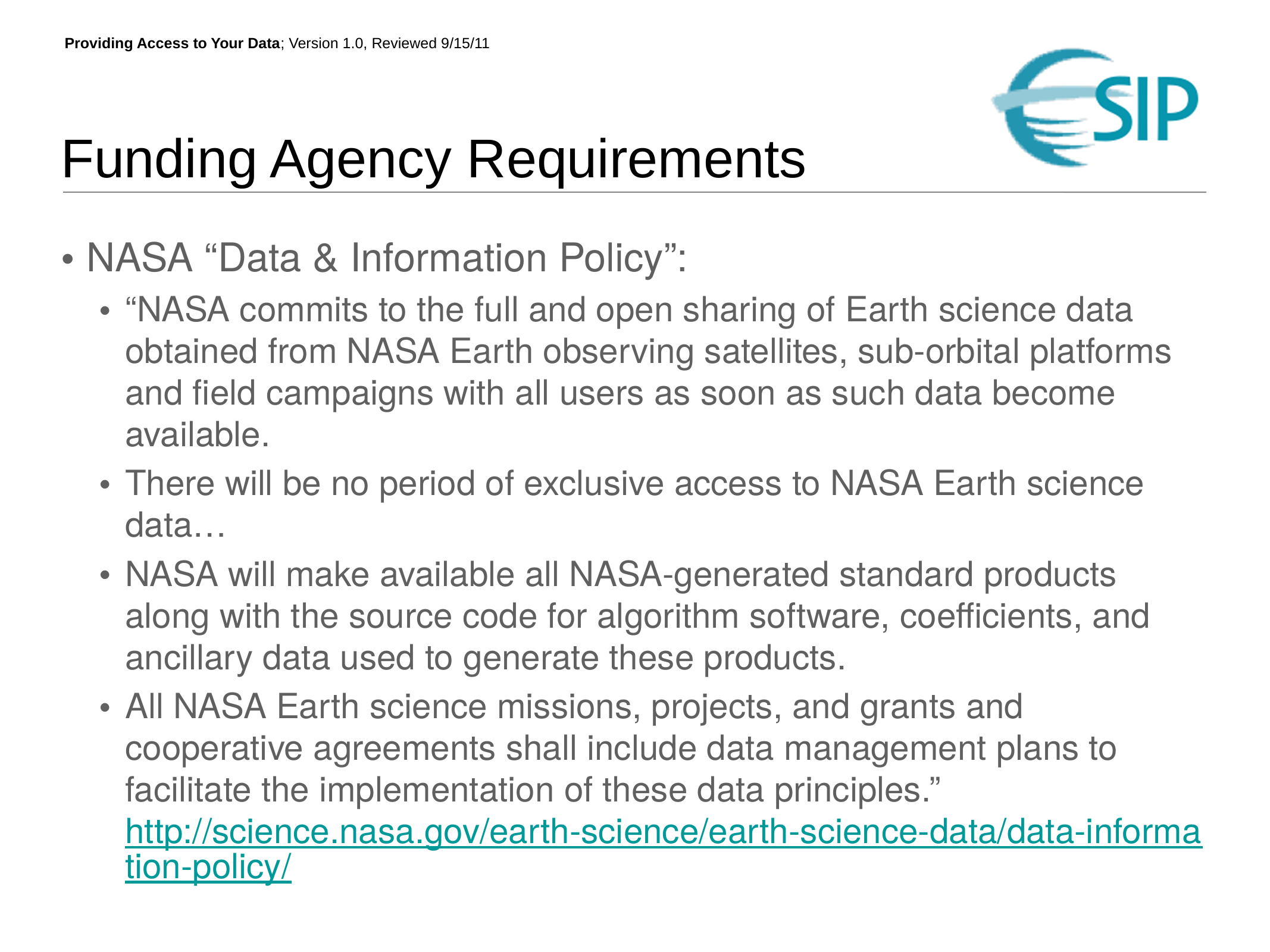

# Funding Agency Requirements
NASA “Data & Information Policy”:
“NASA commits to the full and open sharing of Earth science data obtained from NASA Earth observing satellites, sub-orbital platforms and field campaigns with all users as soon as such data become available.
There will be no period of exclusive access to NASA Earth science data…
NASA will make available all NASA-generated standard products along with the source code for algorithm software, coefficients, and ancillary data used to generate these products.
All NASA Earth science missions, projects, and grants and cooperative agreements shall include data management plans to facilitate the implementation of these data principles.” http://science.nasa.gov/earth-science/earth-science-data/data-information-policy/